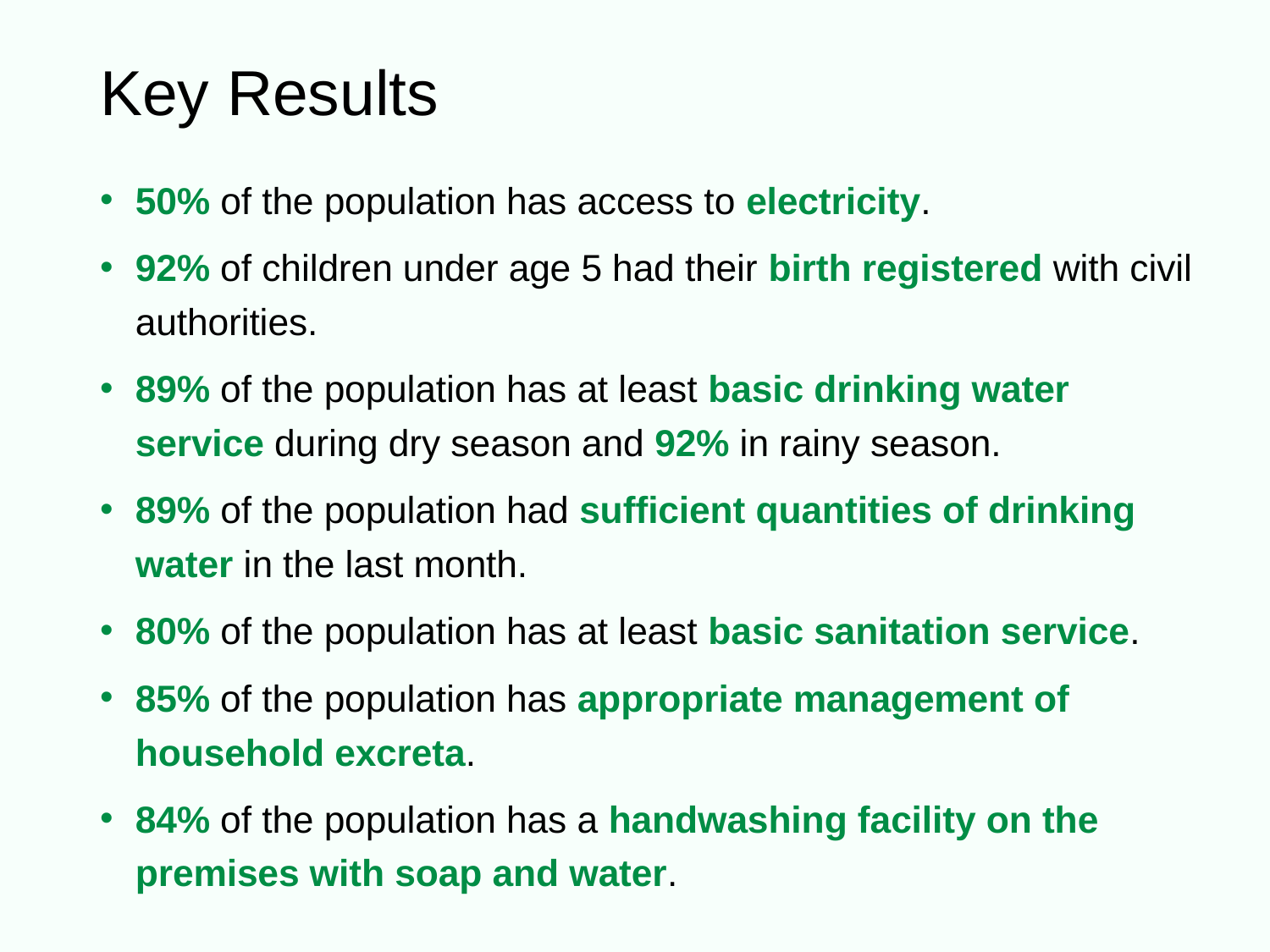

# Key Results
50% of the population has access to electricity.
92% of children under age 5 had their birth registered with civil authorities.
89% of the population has at least basic drinking water service during dry season and 92% in rainy season.
89% of the population had sufficient quantities of drinking water in the last month.
80% of the population has at least basic sanitation service.
85% of the population has appropriate management of household excreta.
84% of the population has a handwashing facility on the premises with soap and water.